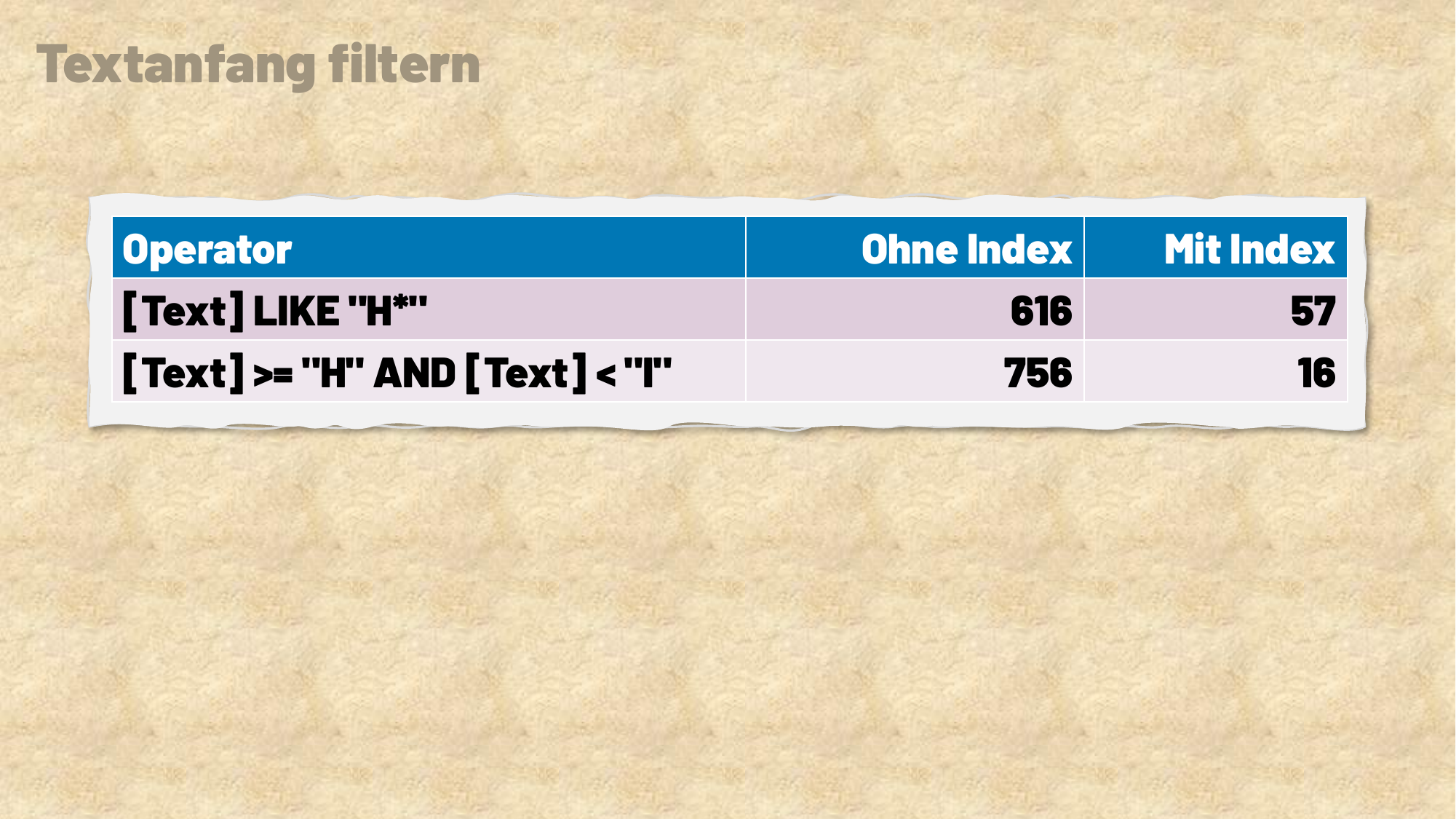

# Textanfang filtern

| Operator | Ohne Index | Mit Index |
| --- | --- | --- |
| [Text] LIKE "H\*" | 616 | 57 |
| [Text] >= "H" AND [Text] < "I" | 756 | 16 |